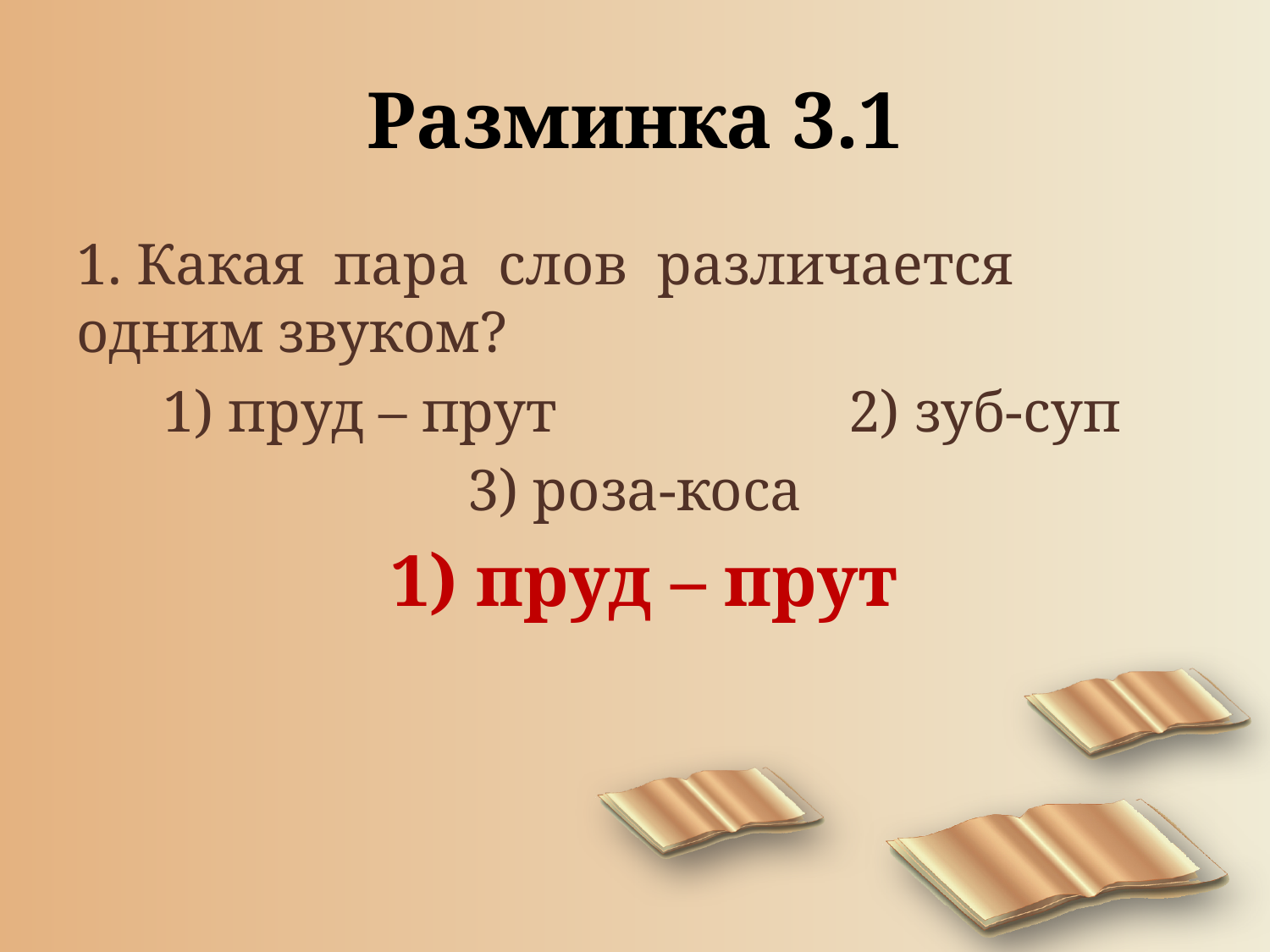

# Разминка 3.1
1. Какая  пара  слов  различается  одним звуком?
 1) пруд – прут                    2) зуб-суп
3) роза-коса
 1) пруд – прут